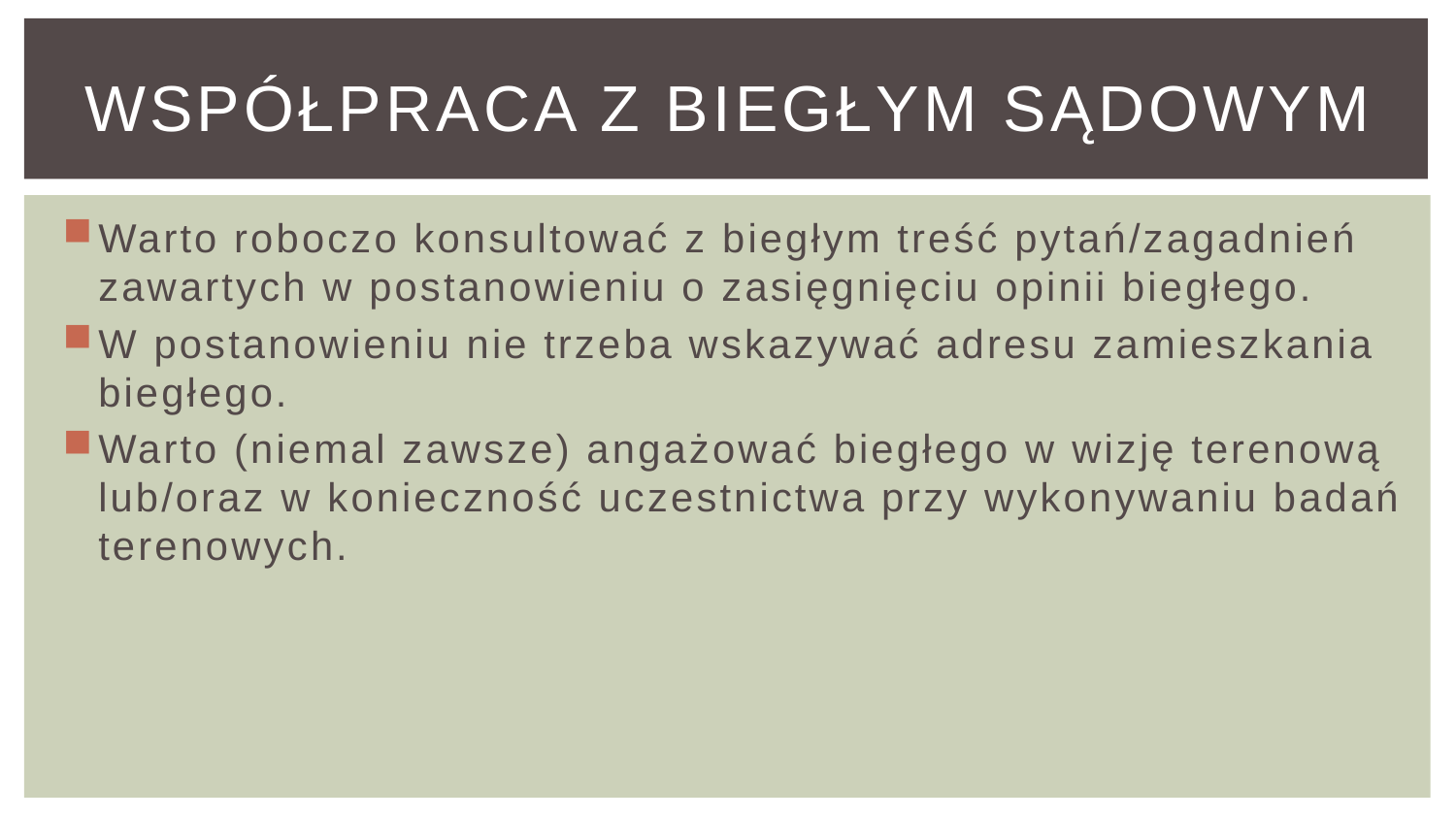

# Współpraca z biegłym sądowym
Warto roboczo konsultować z biegłym treść pytań/zagadnień zawartych w postanowieniu o zasięgnięciu opinii biegłego.
W postanowieniu nie trzeba wskazywać adresu zamieszkania biegłego.
Warto (niemal zawsze) angażować biegłego w wizję terenową lub/oraz w konieczność uczestnictwa przy wykonywaniu badań terenowych.